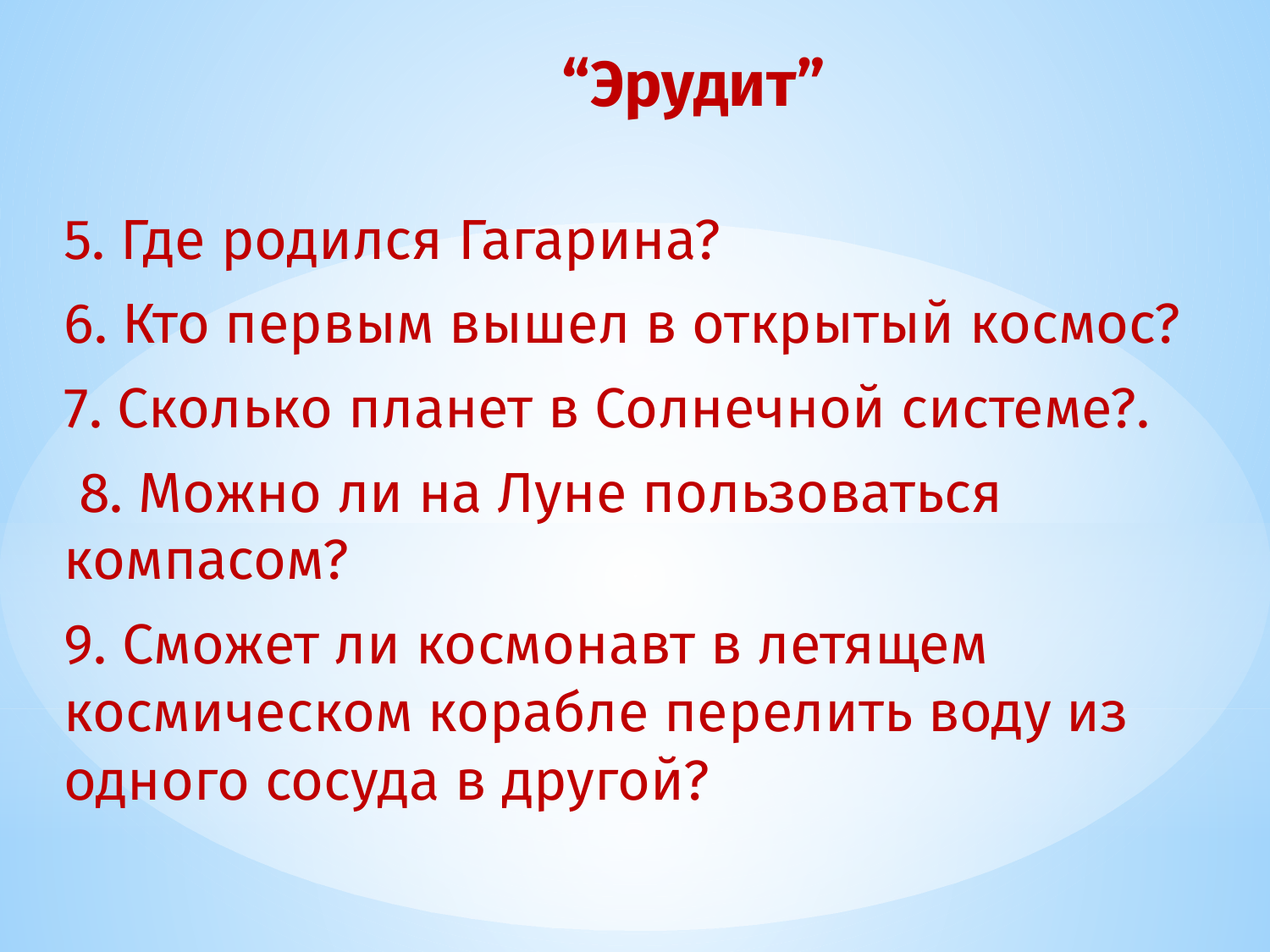

# “Эрудит”
5. Где родился Гагарина?
6. Кто первым вышел в открытый космос?
7. Сколько планет в Солнечной системе?.
 8. Можно ли на Луне пользоваться компасом?
9. Сможет ли космонавт в летящем космическом корабле перелить воду из одного сосуда в другой?